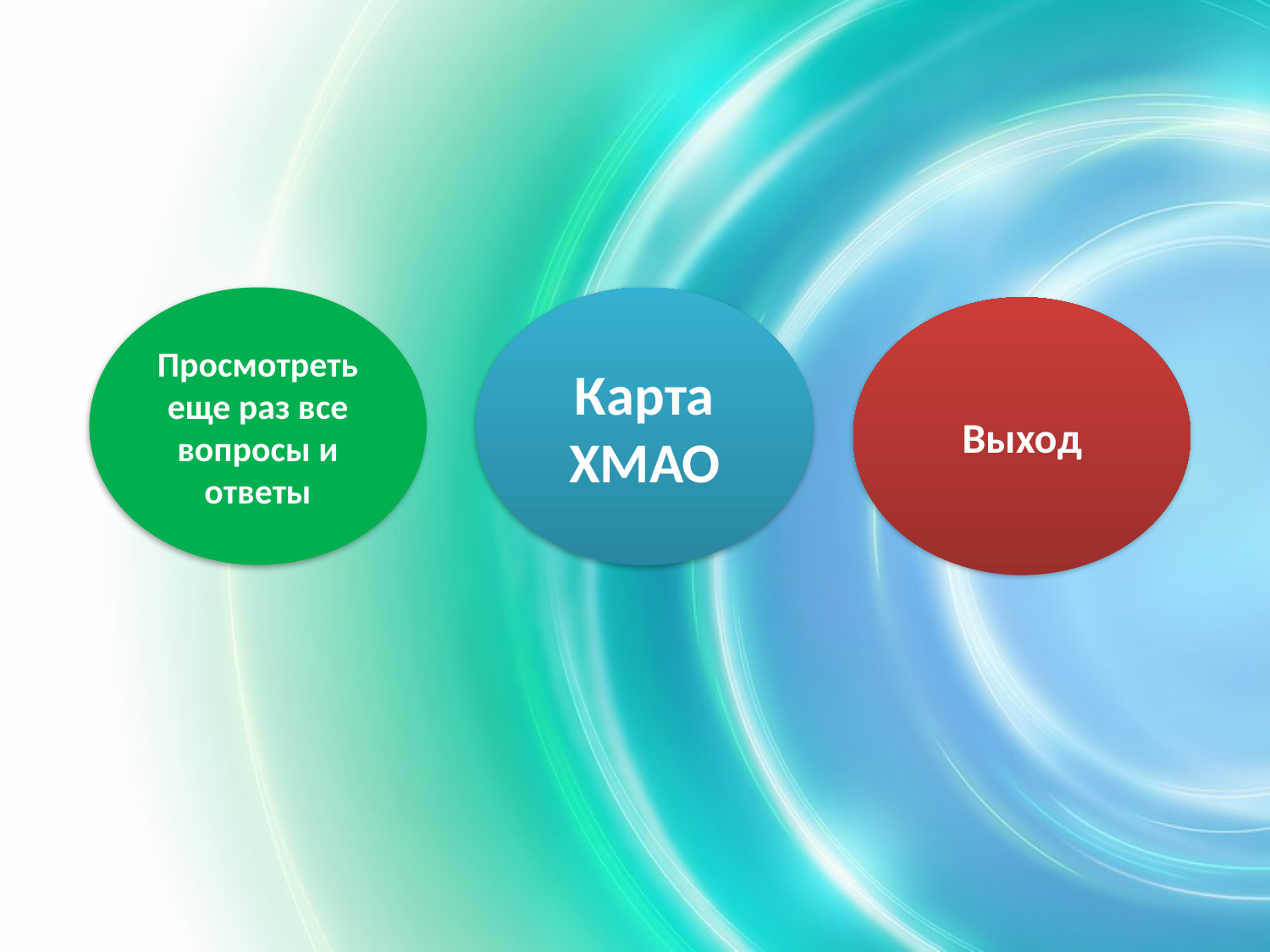

Просмотреть еще раз все вопросы и ответы
Карта ХМАО
Выход